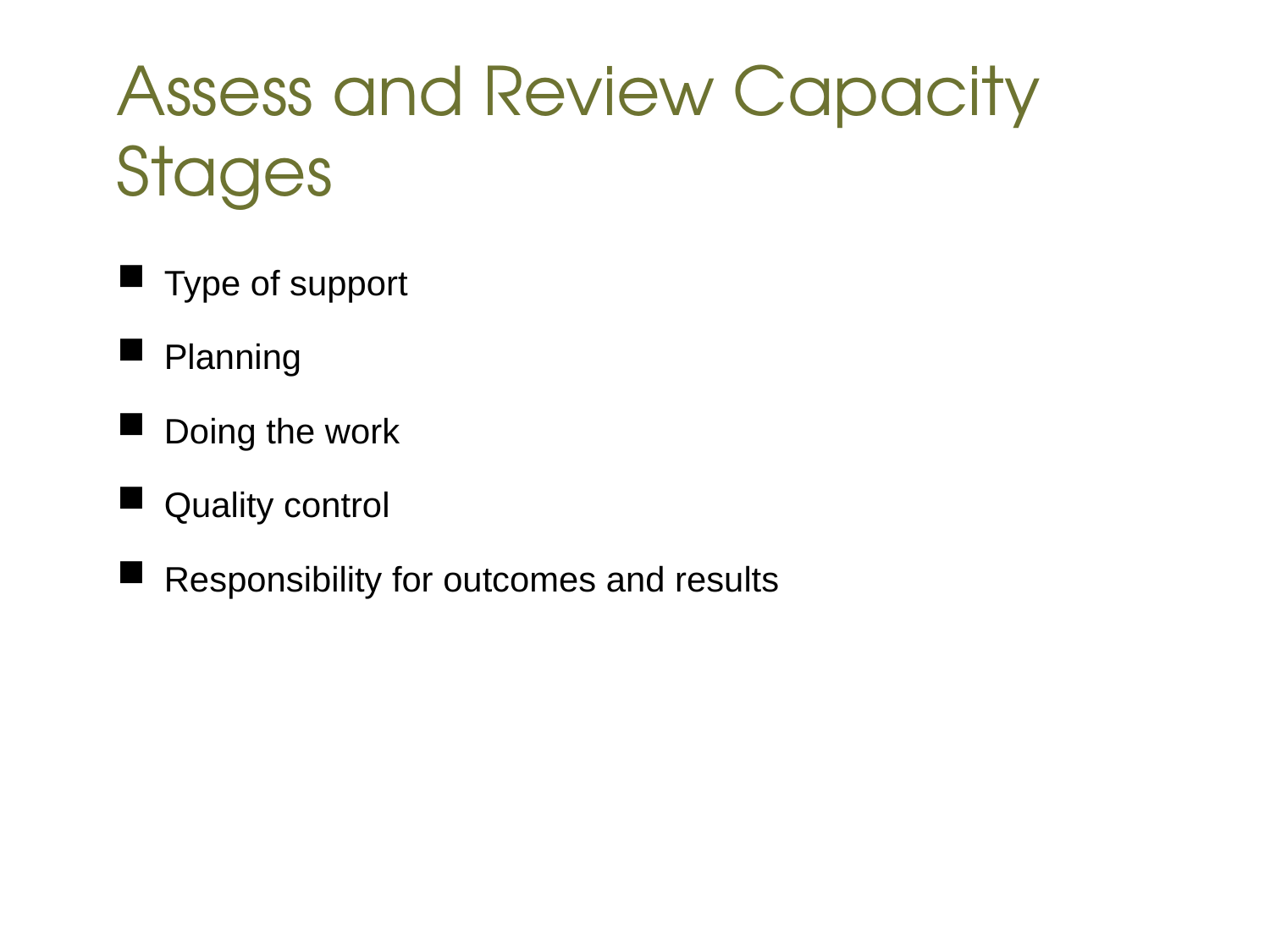

# Assess and Review Capacity Stages
Type of support
Planning
Doing the work
Quality control
Responsibility for outcomes and results